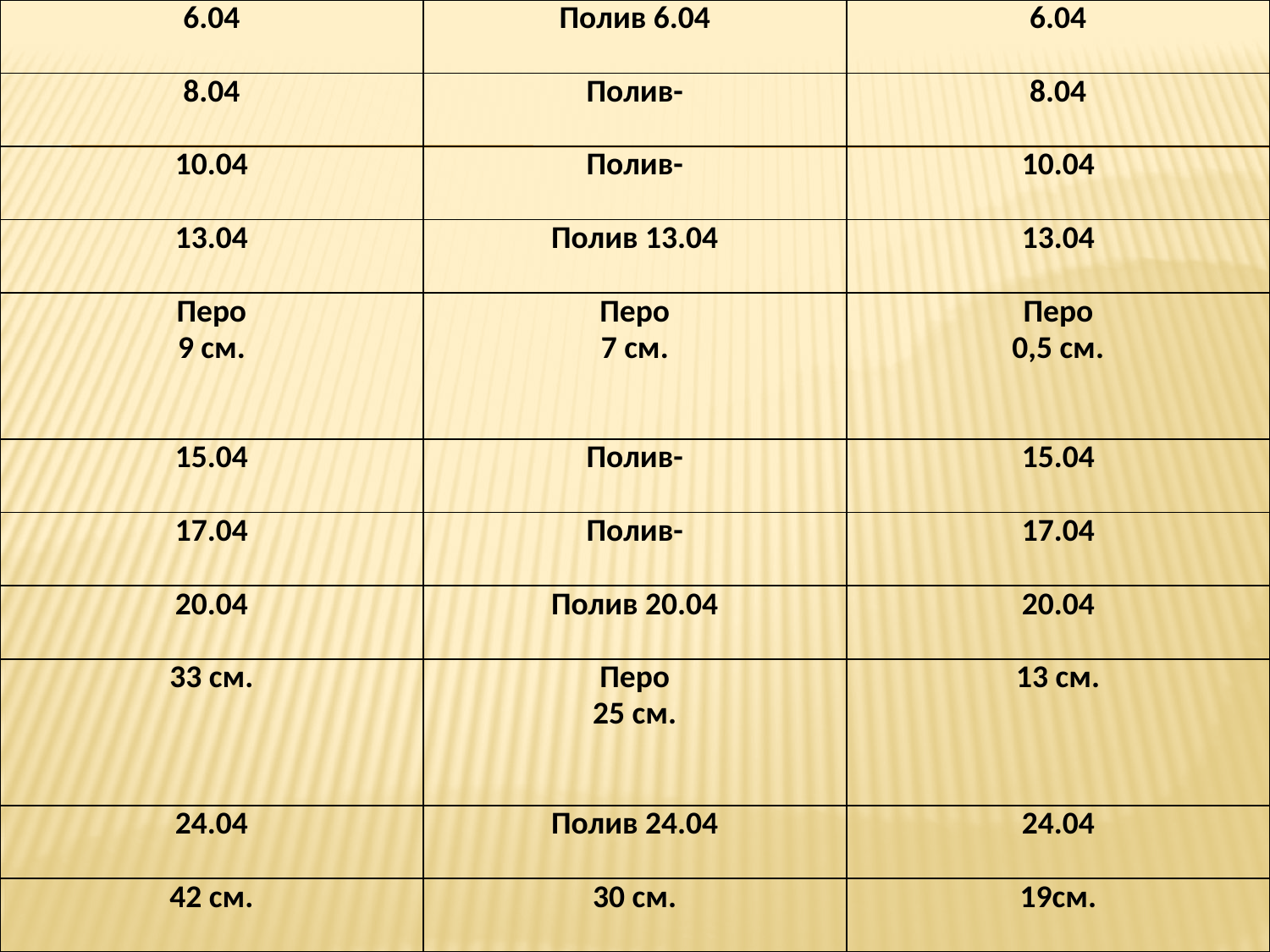

| 6.04 | Полив 6.04 | 6.04 |
| --- | --- | --- |
| 8.04 | Полив- | 8.04 |
| 10.04 | Полив- | 10.04 |
| 13.04 | Полив 13.04 | 13.04 |
| Перо 9 см. | Перо 7 см. | Перо 0,5 см. |
| 15.04 | Полив- | 15.04 |
| 17.04 | Полив- | 17.04 |
| 20.04 | Полив 20.04 | 20.04 |
| 33 см. | Перо 25 см. | 13 см. |
| 24.04 | Полив 24.04 | 24.04 |
| 42 см. | 30 см. | 19см. |
#